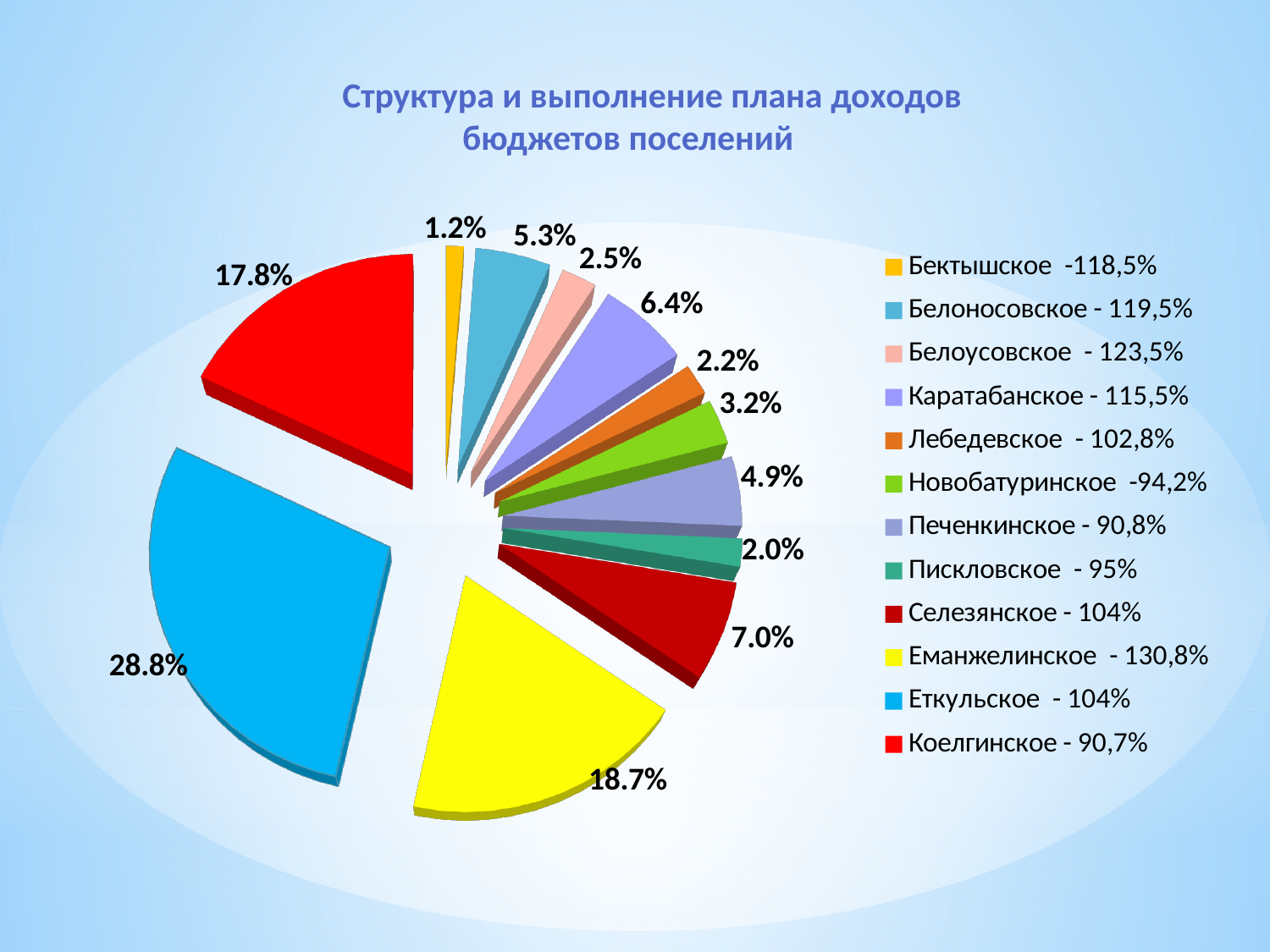

# Структура и выполнение плана доходов бюджетов поселений

[unsupported chart]